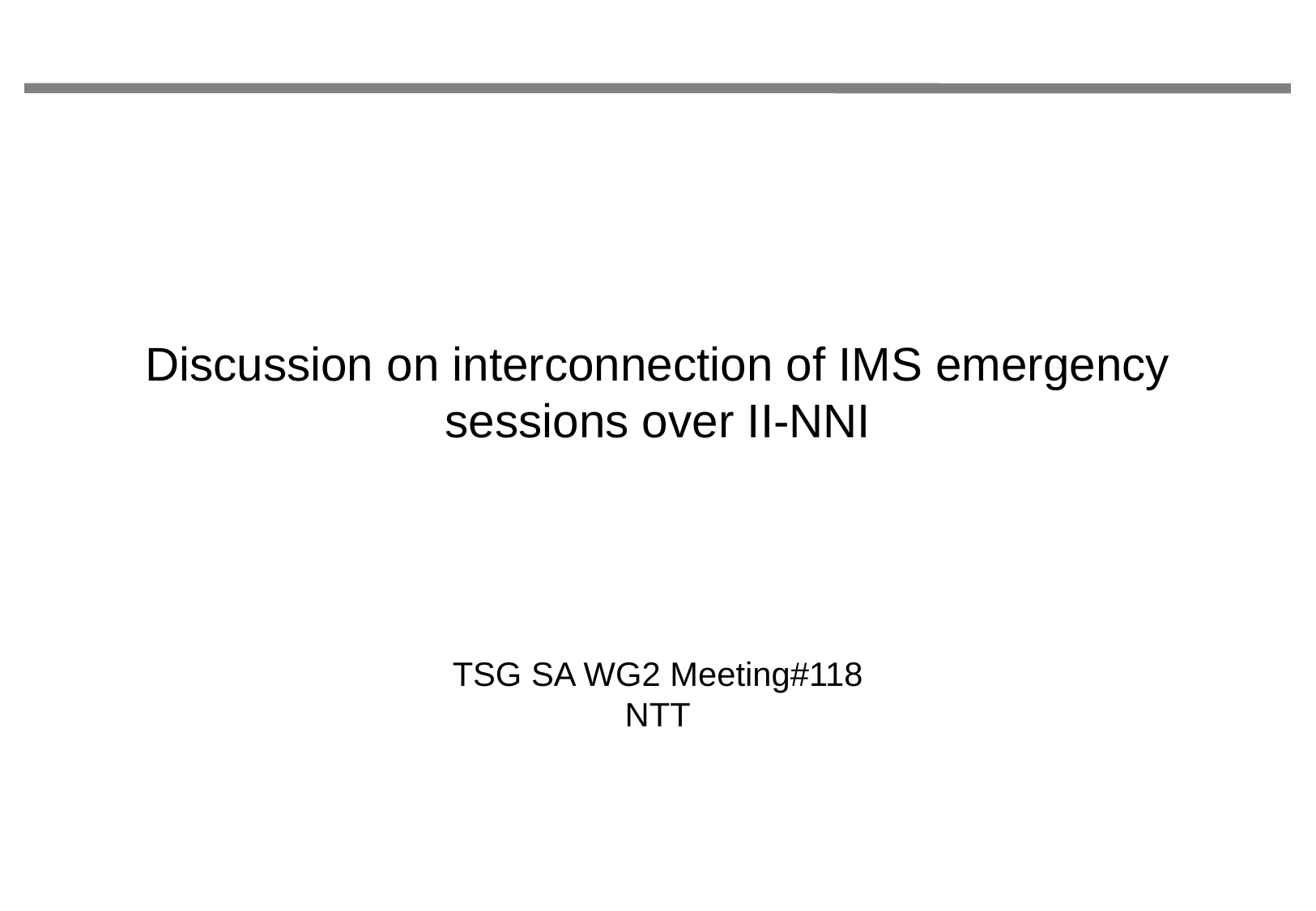

# Discussion on interconnection of IMS emergency sessions over II-NNI
TSG SA WG2 Meeting#118
NTT